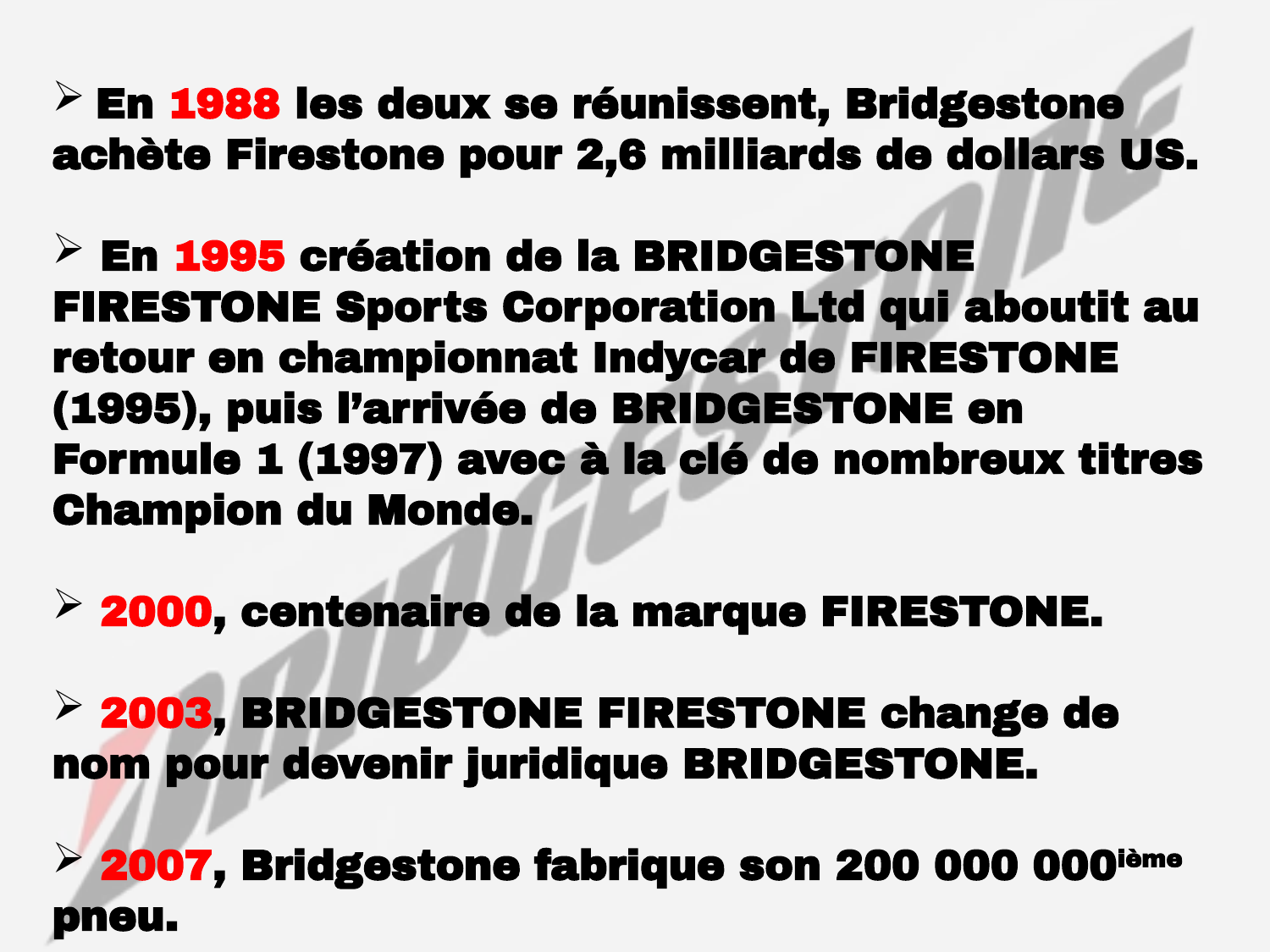

En 1988 les deux se réunissent, Bridgestone achète Firestone pour 2,6 milliards de dollars US.

 En 1995 création de la BRIDGESTONE FIRESTONE Sports Corporation Ltd qui aboutit au retour en championnat Indycar de FIRESTONE (1995), puis l’arrivée de BRIDGESTONE en Formule 1 (1997) avec à la clé de nombreux titres Champion du Monde.

 2000, centenaire de la marque FIRESTONE.

 2003, BRIDGESTONE FIRESTONE change de nom pour devenir juridique BRIDGESTONE.

 2007, Bridgestone fabrique son 200 000 000ième pneu.